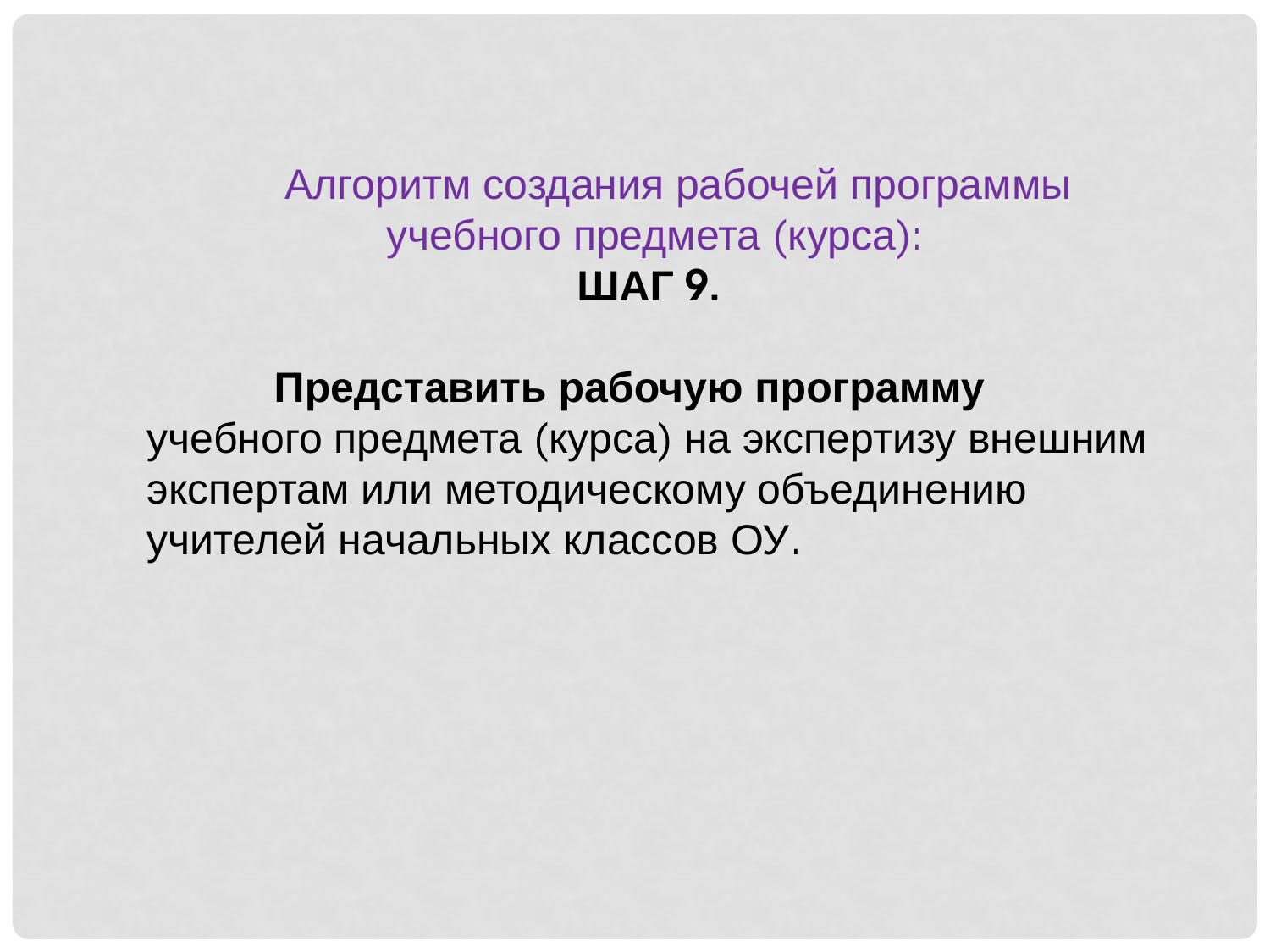

Алгоритм создания рабочей программы учебного предмета (курса):
ШАГ 9.

	Представить рабочую программу учебного предмета (курса) на экспертизу внешним экспертам или методическому объединению учителей начальных классов ОУ.